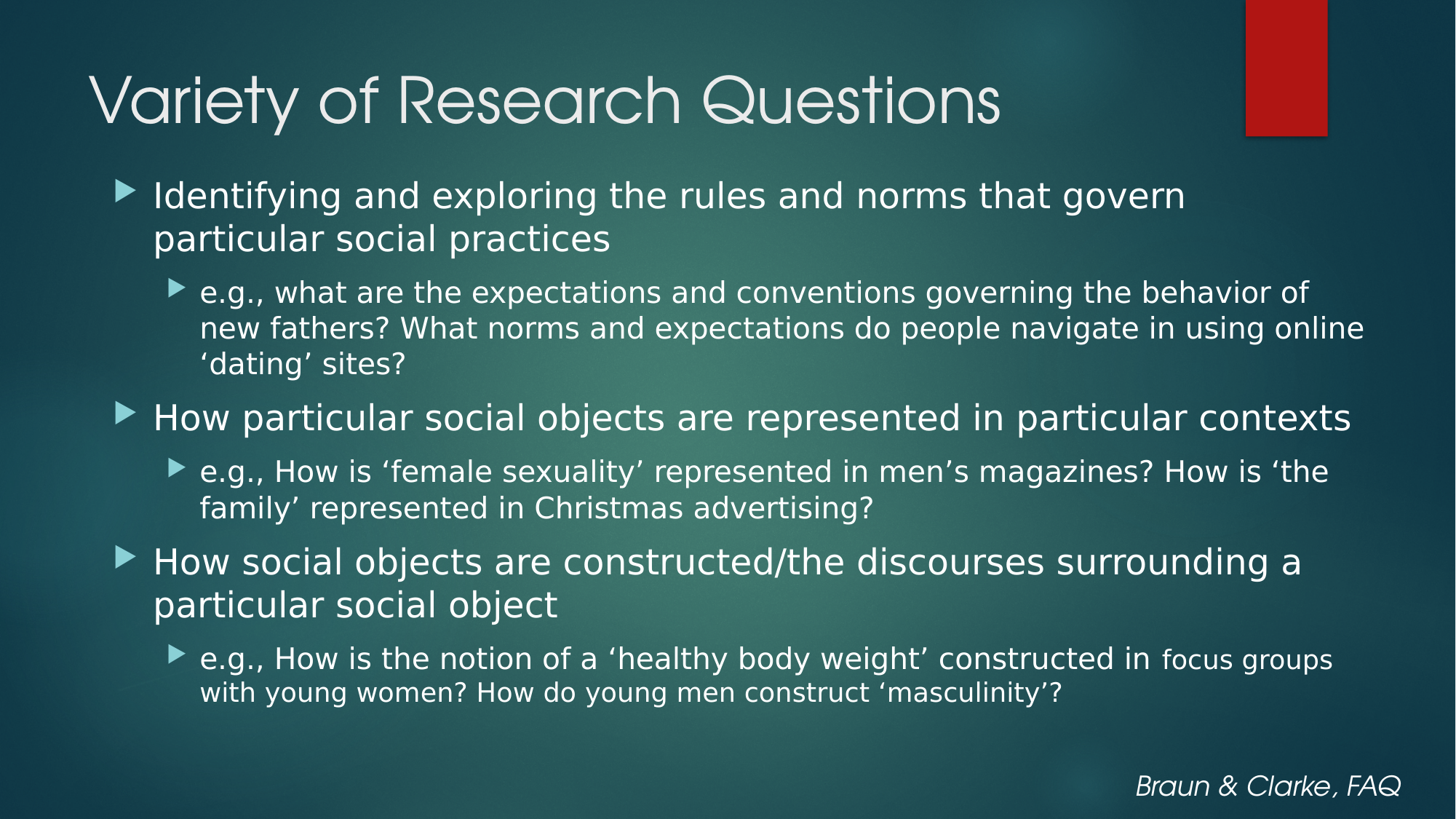

# Variety of Research Questions
Identifying and exploring the rules and norms that govern particular social practices
e.g., what are the expectations and conventions governing the behavior of new fathers? What norms and expectations do people navigate in using online ‘dating’ sites?
How particular social objects are represented in particular contexts
e.g., How is ‘female sexuality’ represented in men’s magazines? How is ‘the family’ represented in Christmas advertising?
How social objects are constructed/the discourses surrounding a particular social object
e.g., How is the notion of a ‘healthy body weight’ constructed in focus groups with young women? How do young men construct ‘masculinity’?

Braun & Clarke, FAQ